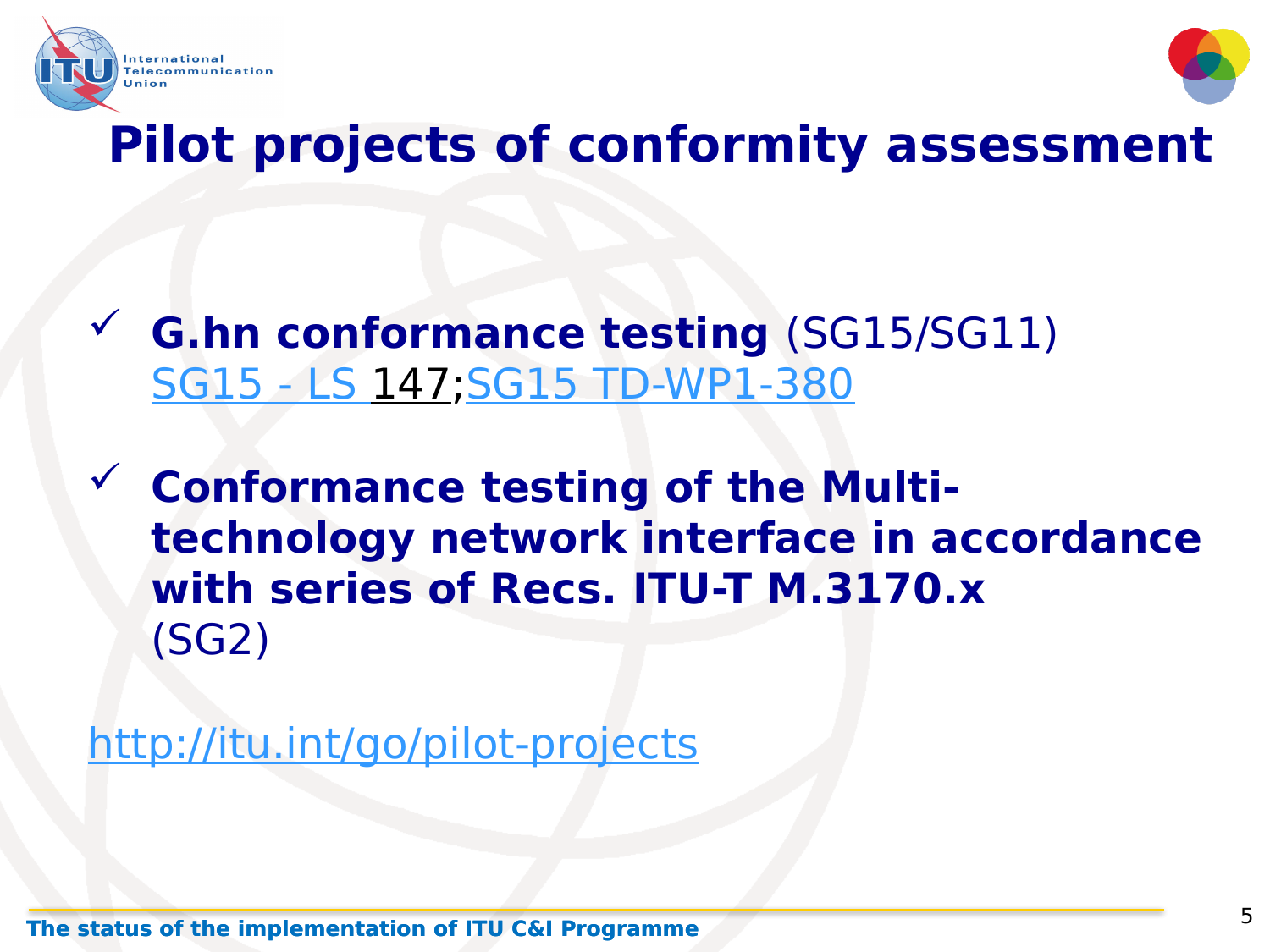

Pilot projects of conformity assessment

G.hn conformance testing (SG15/SG11)
SG15 - LS 147;SG15 TD-WP1-380
Conformance testing of the Multi-technology network interface in accordance with series of Recs. ITU-T M.3170.x
(SG2)
http://itu.int/go/pilot-projects
5